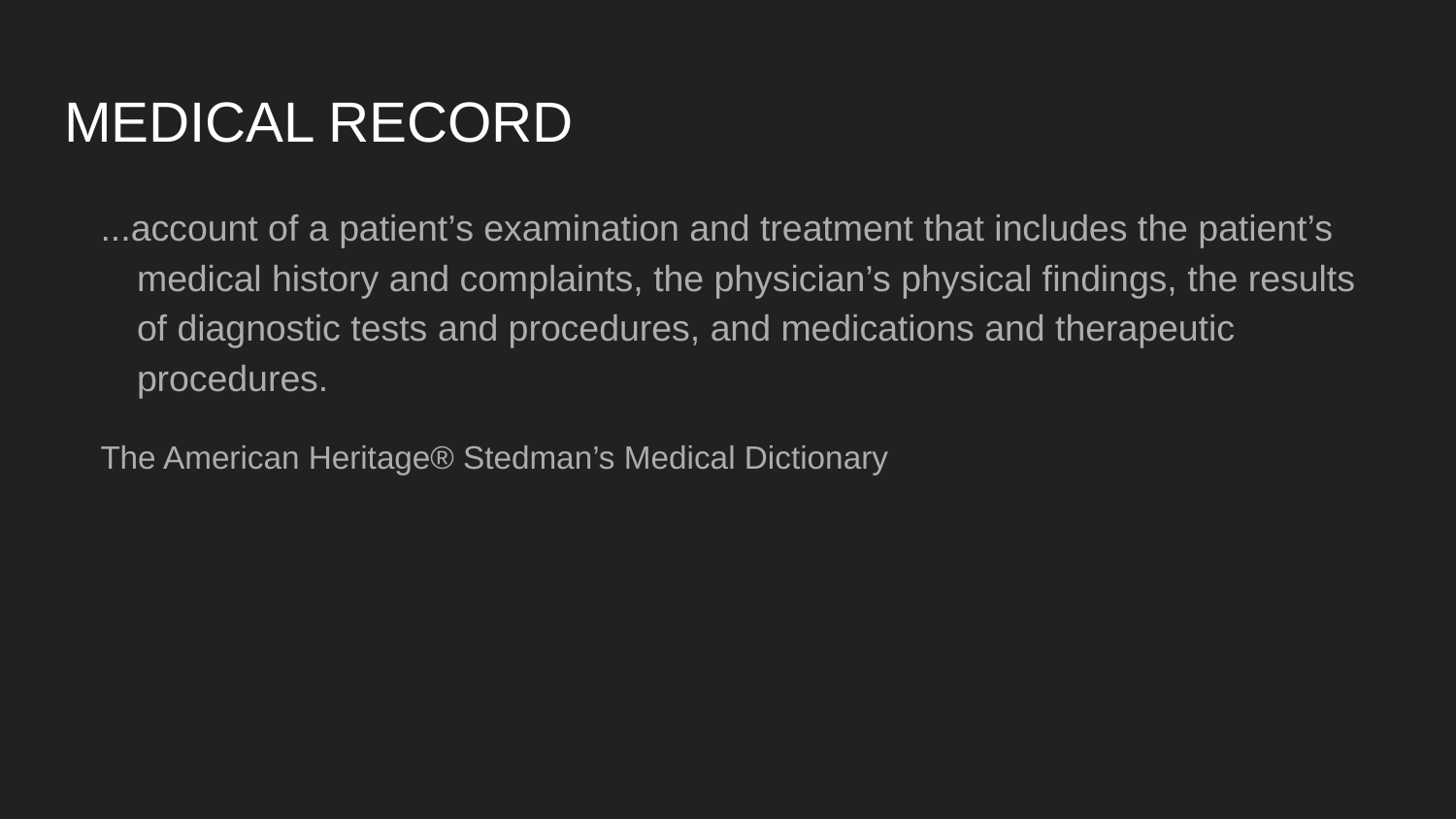

# MEDICAL RECORD
...account of a patient’s examination and treatment that includes the patient’s medical history and complaints, the physician’s physical findings, the results of diagnostic tests and procedures, and medications and therapeutic procedures.
The American Heritage® Stedman’s Medical Dictionary